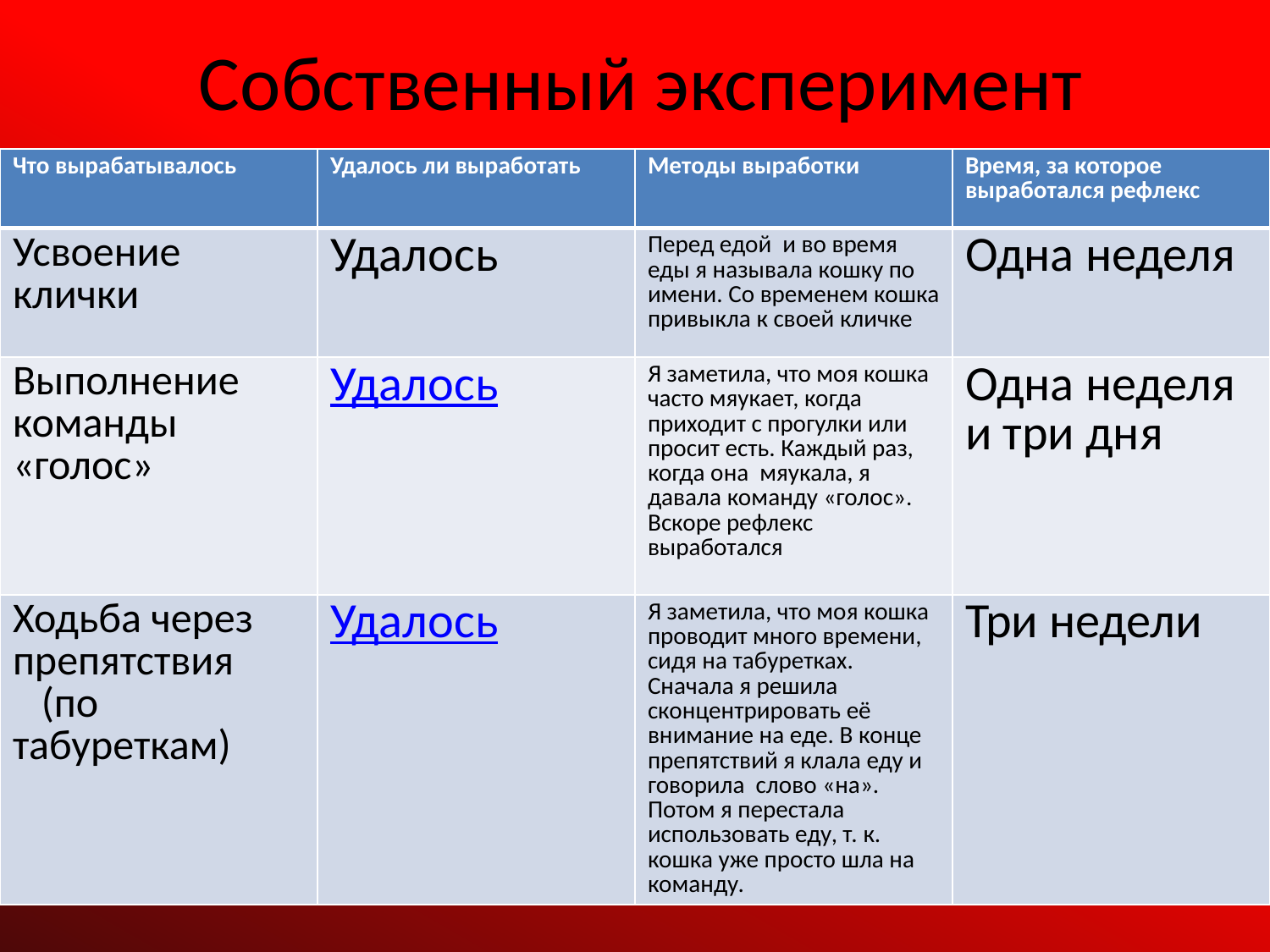

# Собственный эксперимент
| Что вырабатывалось | Удалось ли выработать | Методы выработки | Время, за которое выработался рефлекс |
| --- | --- | --- | --- |
| Усвоение клички | Удалось | Перед едой и во время еды я называла кошку по имени. Со временем кошка привыкла к своей кличке | Одна неделя |
| Выполнение команды «голос» | Удалось | Я заметила, что моя кошка часто мяукает, когда приходит с прогулки или просит есть. Каждый раз, когда она мяукала, я давала команду «голос». Вскоре рефлекс выработался | Одна неделя и три дня |
| Ходьба через препятствия (по табуреткам) | Удалось | Я заметила, что моя кошка проводит много времени, сидя на табуретках. Сначала я решила сконцентрировать её внимание на еде. В конце препятствий я клала еду и говорила слово «на». Потом я перестала использовать еду, т. к. кошка уже просто шла на команду. | Три недели |